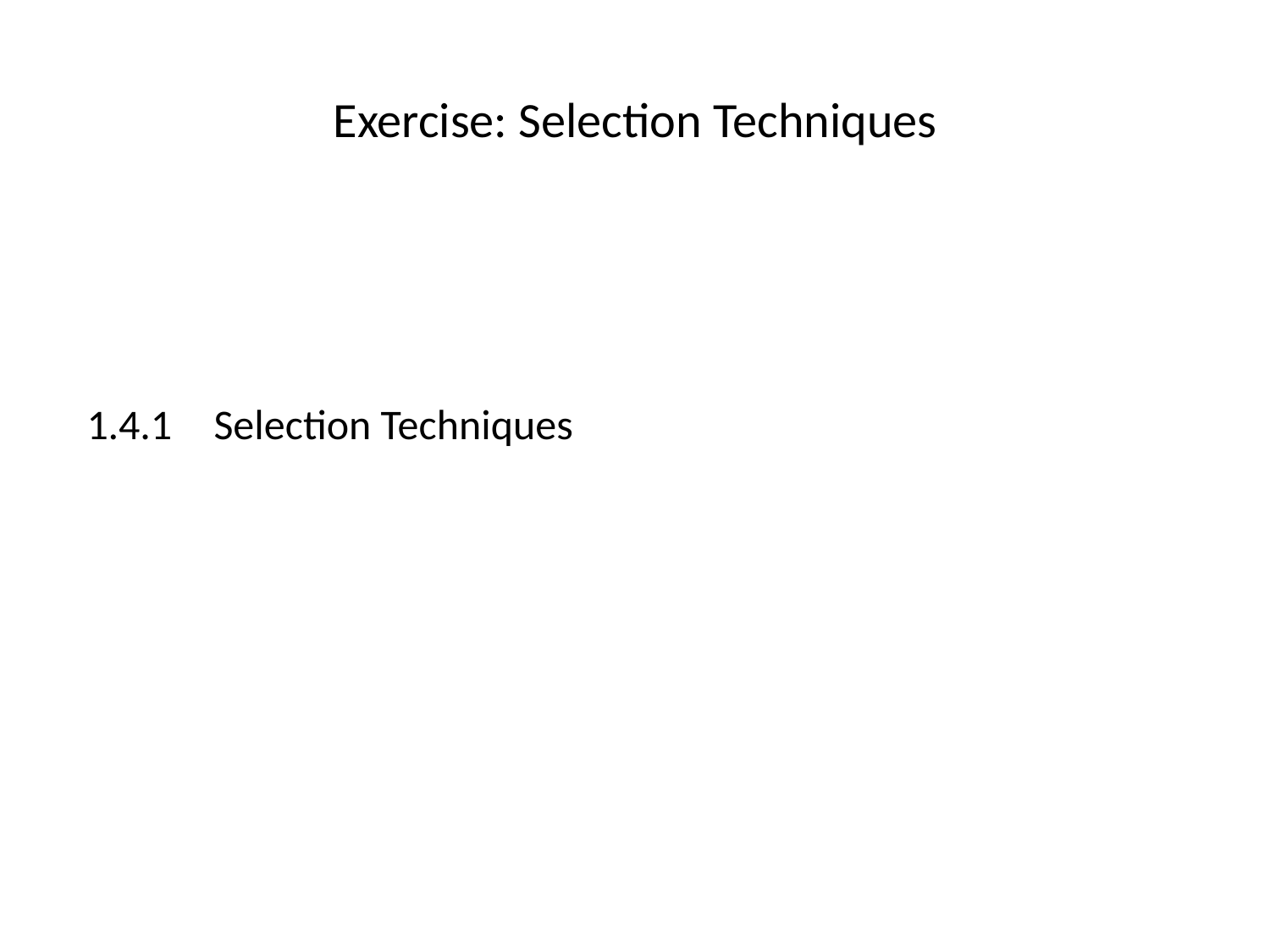

# Exercise: Selection Techniques
1.4.1	Selection Techniques